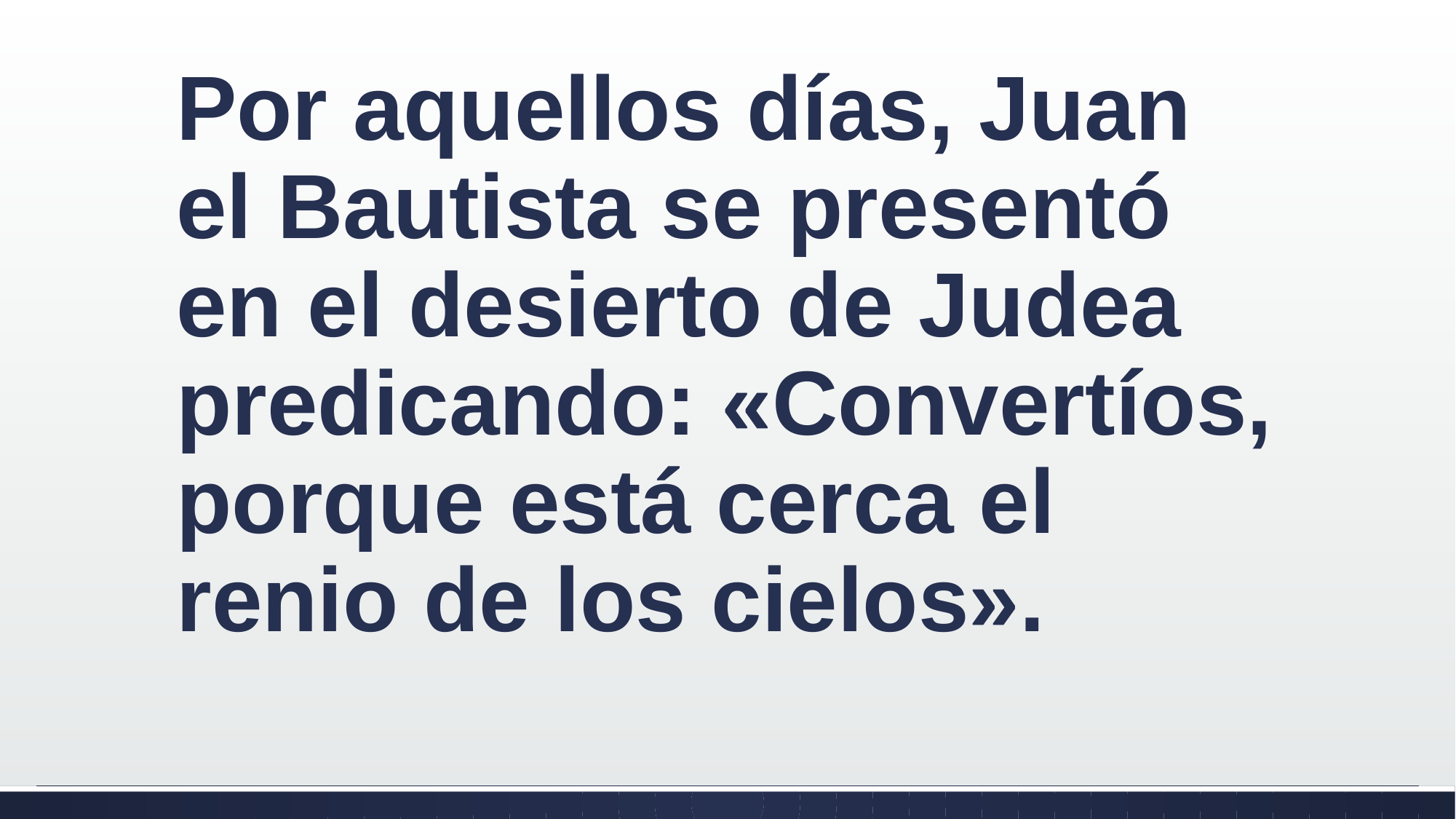

#
Por aquellos días, Juan el Bautista se presentó en el desierto de Judea predicando: «Convertíos, porque está cerca el renio de los cielos».